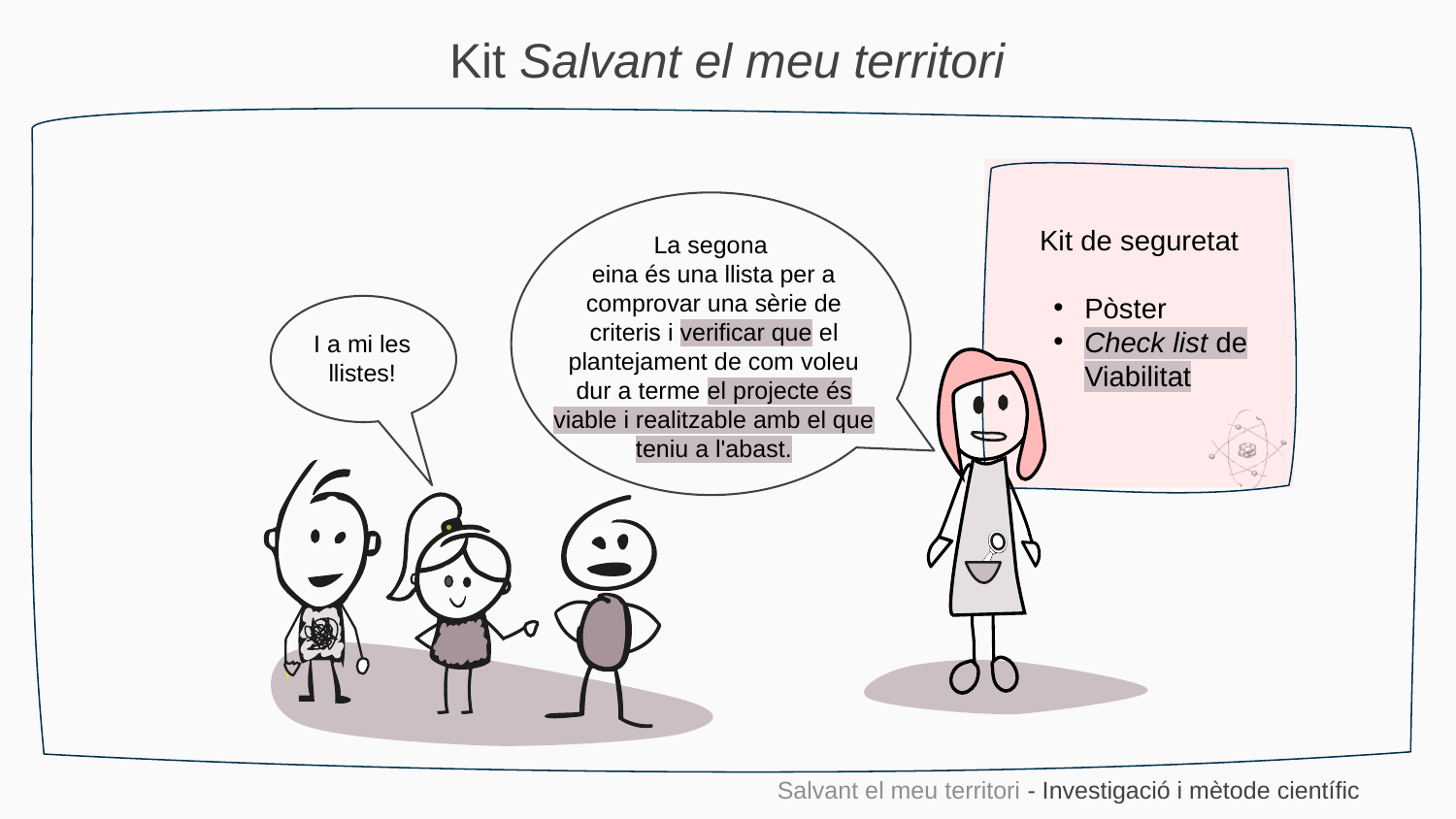

Kit Salvant el meu territori

Kit de seguretat

Pòster
Check list de Viabilitat

La segona
eina és una llista per a comprovar una sèrie de criteris i verificar que el plantejament de com voleu dur a terme el projecte és viable i realitzable amb el que teniu a l'abast.

I a mi les llistes!

Salvant el meu territori - Investigació i mètode científic